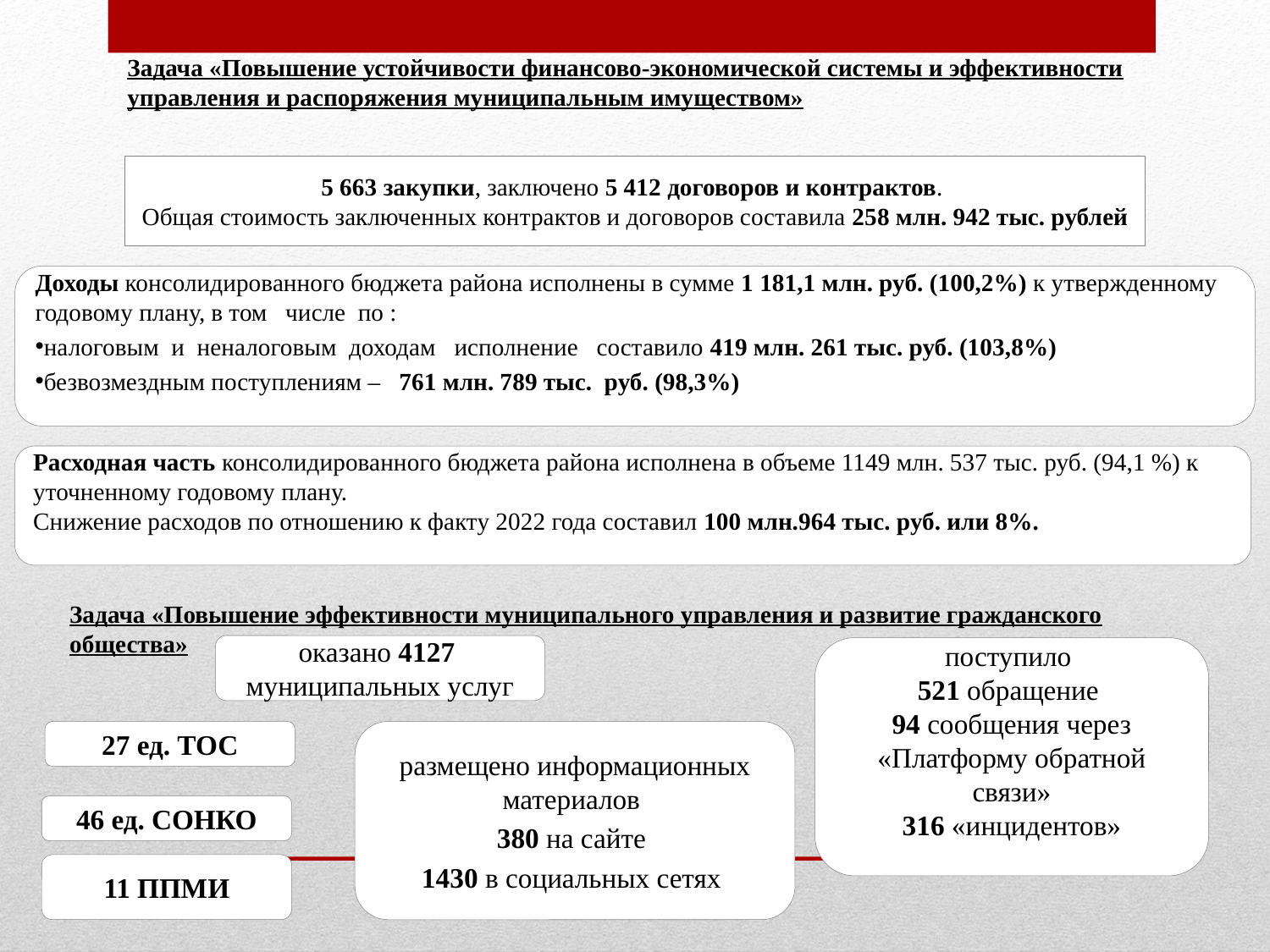

Задача «Повышение устойчивости финансово-экономической системы и эффективности управления и распоряжения муниципальным имуществом»
# 5 663 закупки, заключено 5 412 договоров и контрактов. Общая стоимость заключенных контрактов и договоров составила 258 млн. 942 тыс. рублей

Доходы консолидированного бюджета района исполнены в сумме 1 181,1 млн. руб. (100,2%) к утвержденному годовому плану, в том   числе  по :
налоговым  и  неналоговым  доходам   исполнение   составило 419 млн. 261 тыс. руб. (103,8%)
безвозмездным поступлениям –   761 млн. 789 тыс.  руб. (98,3%)

Расходная часть консолидированного бюджета района исполнена в объеме 1149 млн. 537 тыс. руб. (94,1 %) к уточненному годовому плану.
Снижение расходов по отношению к факту 2022 года составил 100 млн.964 тыс. руб. или 8%.

Задача «Повышение эффективности муниципального управления и развитие гражданского общества»
оказано 4127
муниципальных услуг
поступило
521 обращение
94 сообщения через «Платформу обратной связи»
316 «инцидентов»

27 ед. ТОС
размещено информационных материалов
380 на сайте
1430 в социальных сетях
46 ед. СОНКО

11 ППМИ